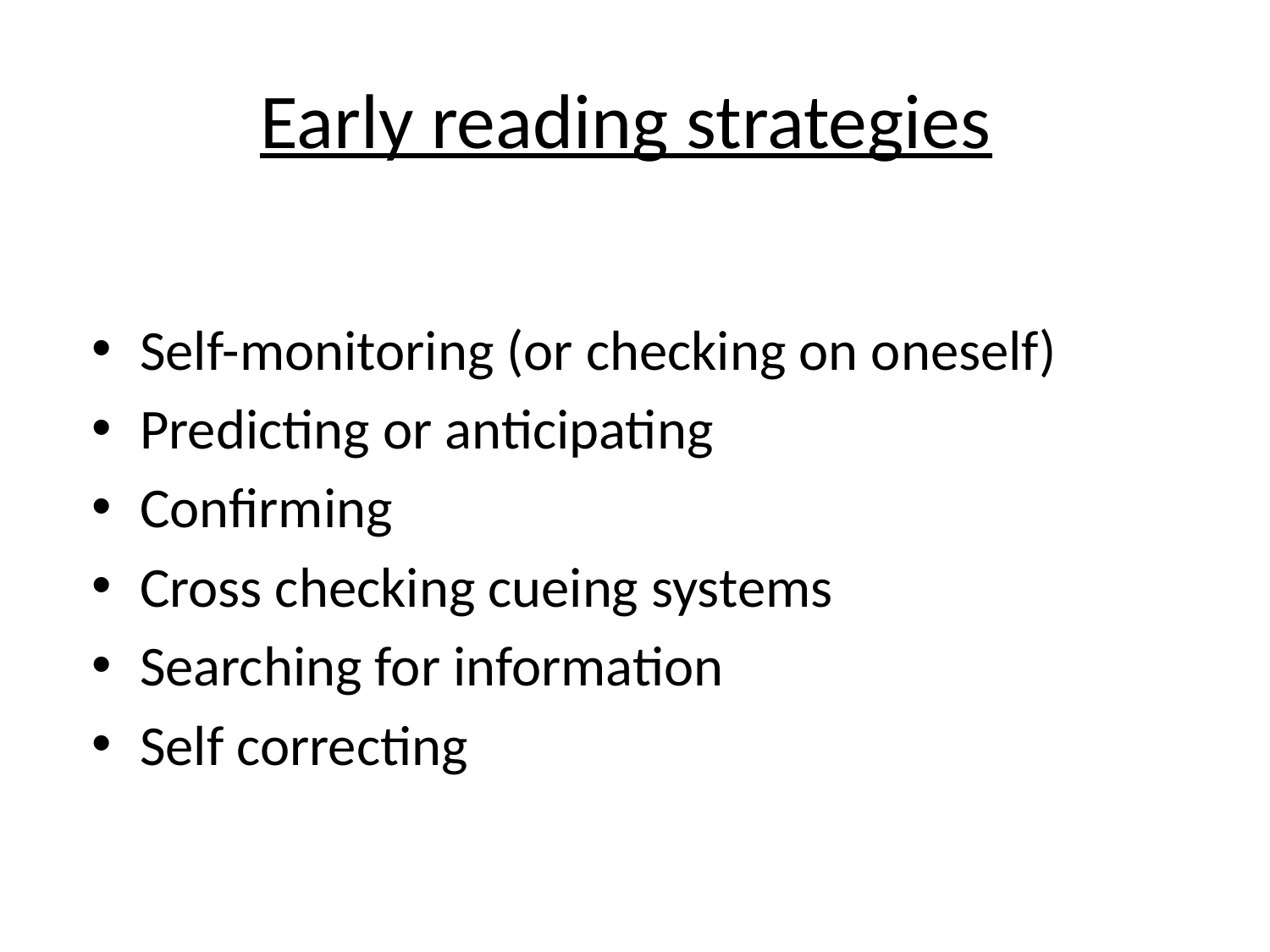

# Early reading strategies

Self-monitoring (or checking on oneself)
Predicting or anticipating
Confirming
Cross checking cueing systems
Searching for information
Self correcting